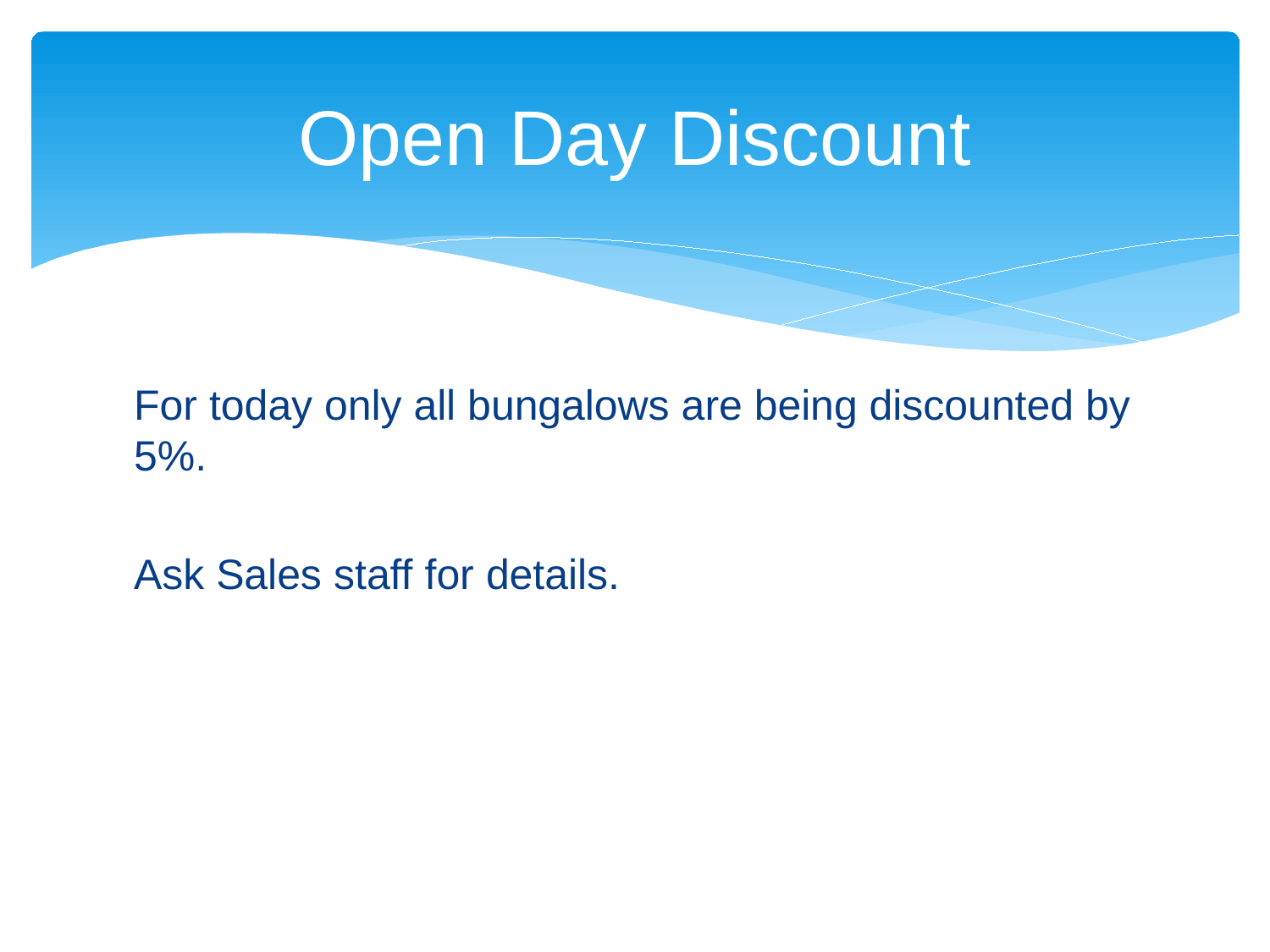

# Open Day Discount
For today only all bungalows are being discounted by 5%.

Ask Sales staff for details.